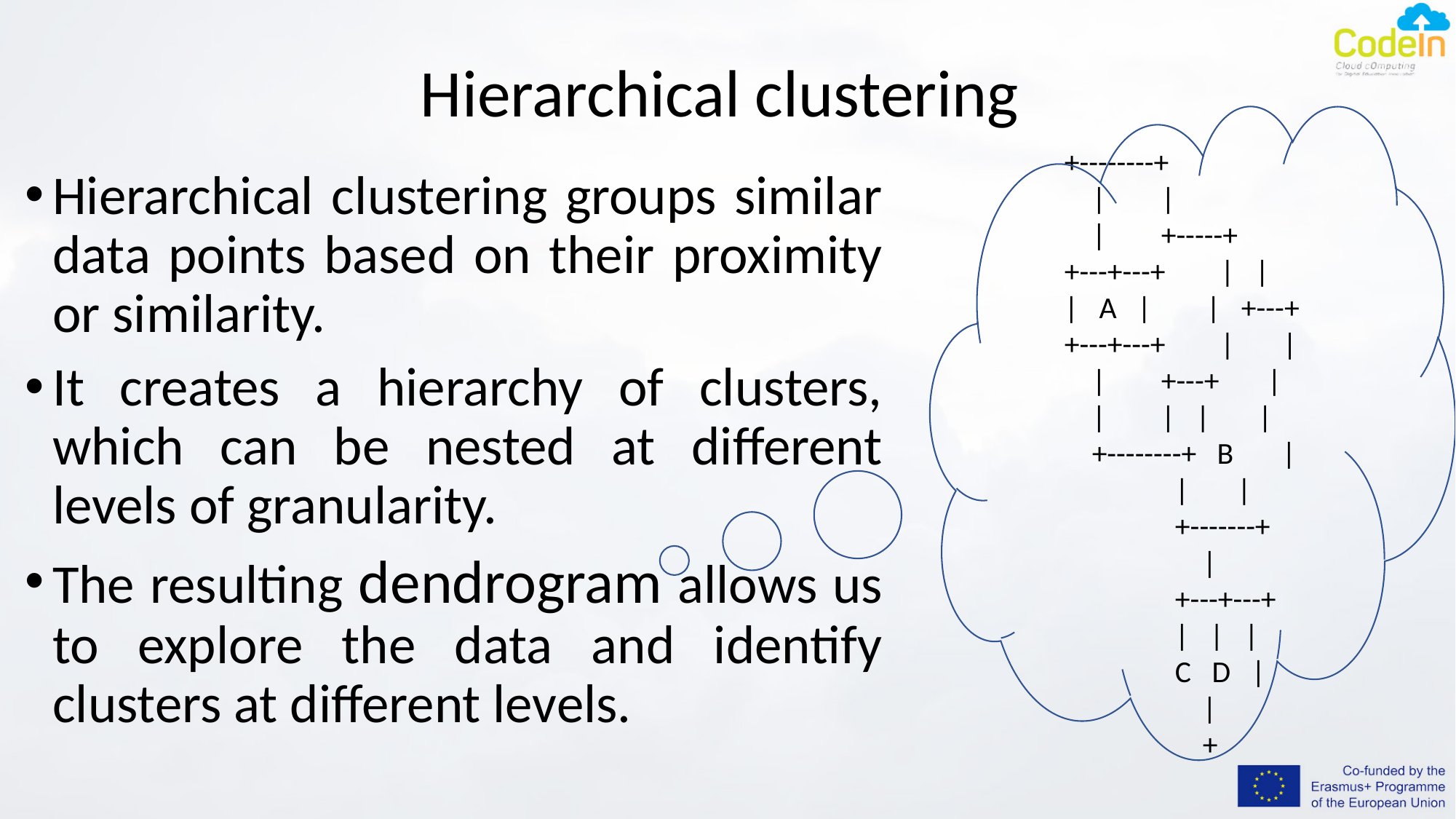

# Hierarchical clustering

+--------+
    |        |
    |        +-----+
+---+---+        |   |
|   A   |        |   +---+
+---+---+        |       |
    |        +---+       |
    |        |   |       |
    +--------+   B       |
                |       |
                +-------+
                    |
                +---+---+
                |   |   |
                C   D   |
                    |
                    +
Hierarchical clustering groups similar data points based on their proximity or similarity.
It creates a hierarchy of clusters, which can be nested at different levels of granularity.
The resulting dendrogram allows us to explore the data and identify clusters at different levels.